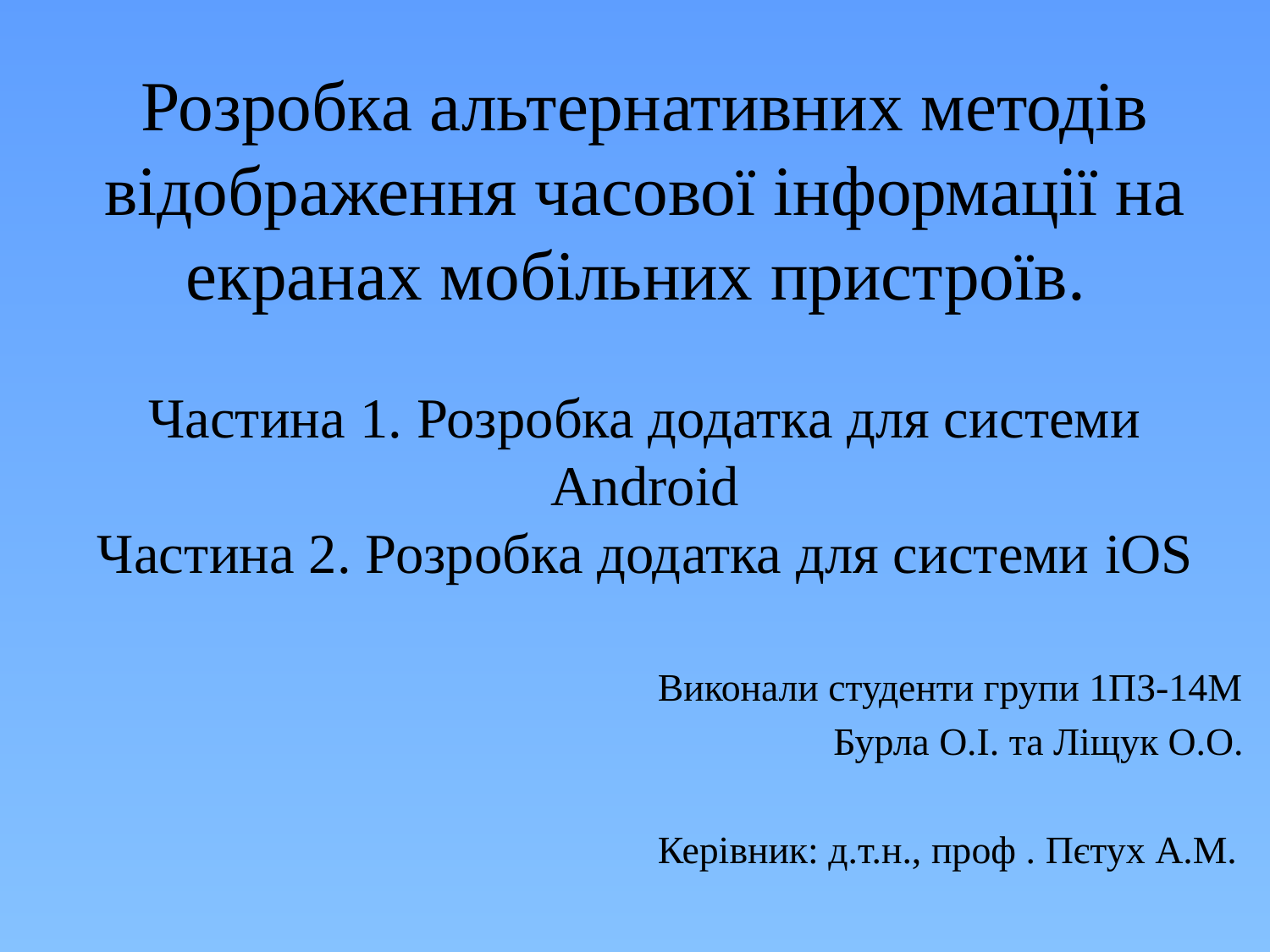

# Розробка альтернативних методів відображення часової інформації на екранах мобільних пристроїв. Частина 1. Розробка додатка для системи Android Частина 2. Розробка додатка для системи iOS
Виконали студенти групи 1ПЗ-14М
  	     Бурла О.І. та Ліщук О.О.

Керівник: д.т.н., проф . Пєтух А.М.